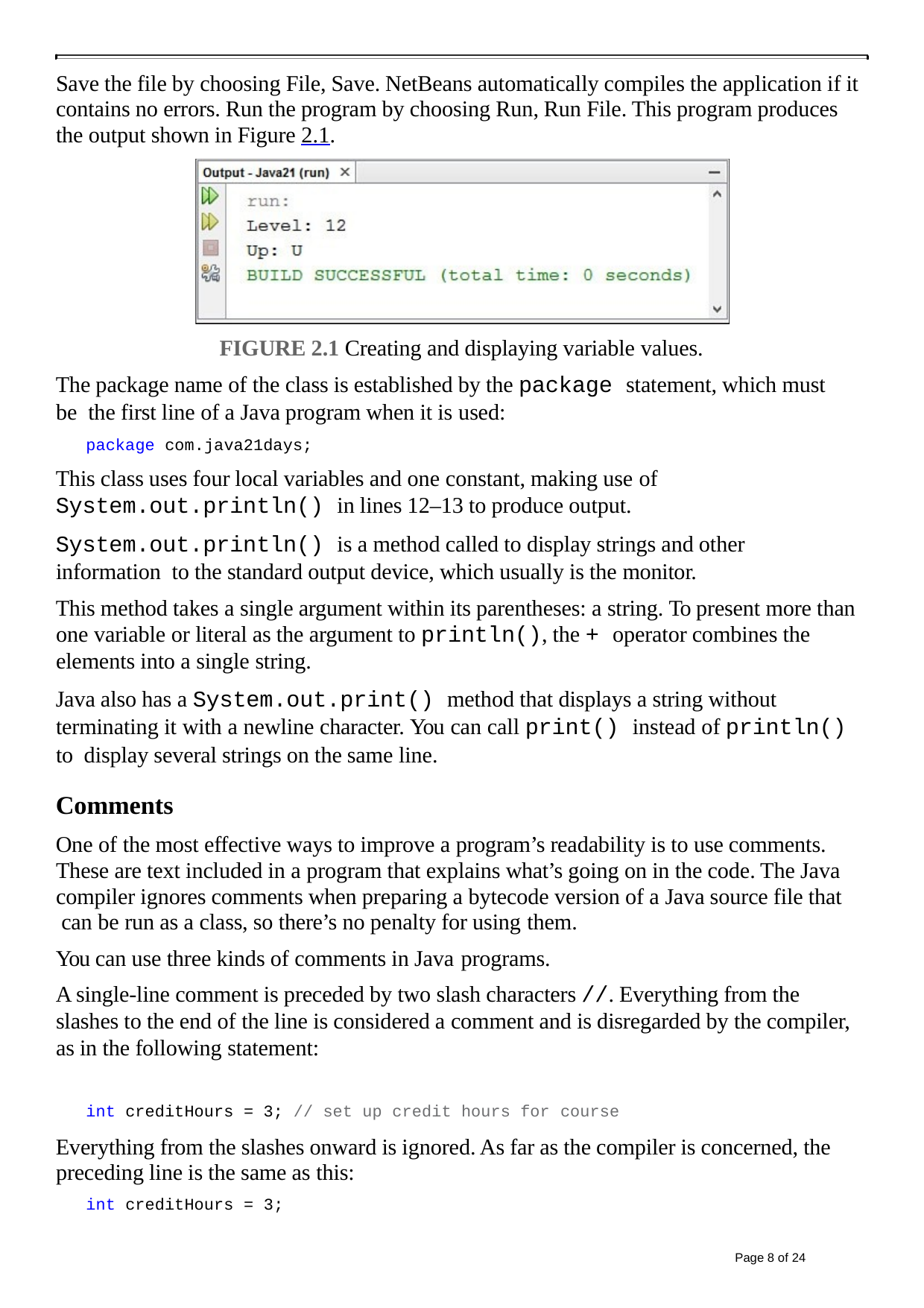

Save the file by choosing File, Save. NetBeans automatically compiles the application if it  contains no errors. Run the program by choosing Run, Run File. This program produces  the output shown in Figure 2.1.

FIGURE 2.1 Creating and displaying variable values.
The package name of the class is established by the package statement, which must be  the first line of a Java program when it is used:
package com.java21days;
This class uses four local variables and one constant, making use of
System.out.println() in lines 12–13 to produce output.
System.out.println() is a method called to display strings and other information  to the standard output device, which usually is the monitor.
This method takes a single argument within its parentheses: a string. To present more than  one variable or literal as the argument to println(), the + operator combines the  elements into a single string.
Java also has a System.out.print() method that displays a string without  terminating it with a newline character. You can call print() instead of println() to  display several strings on the same line.
Comments
One of the most effective ways to improve a program’s readability is to use comments.  These are text included in a program that explains what’s going on in the code. The Java  compiler ignores comments when preparing a bytecode version of a Java source file that  can be run as a class, so there’s no penalty for using them.
You can use three kinds of comments in Java programs.
A single-line comment is preceded by two slash characters //. Everything from the  slashes to the end of the line is considered a comment and is disregarded by the compiler,  as in the following statement:

int creditHours = 3; // set up credit hours for course
Everything from the slashes onward is ignored. As far as the compiler is concerned, the  preceding line is the same as this:
int creditHours = 3;
Page 8 of 24